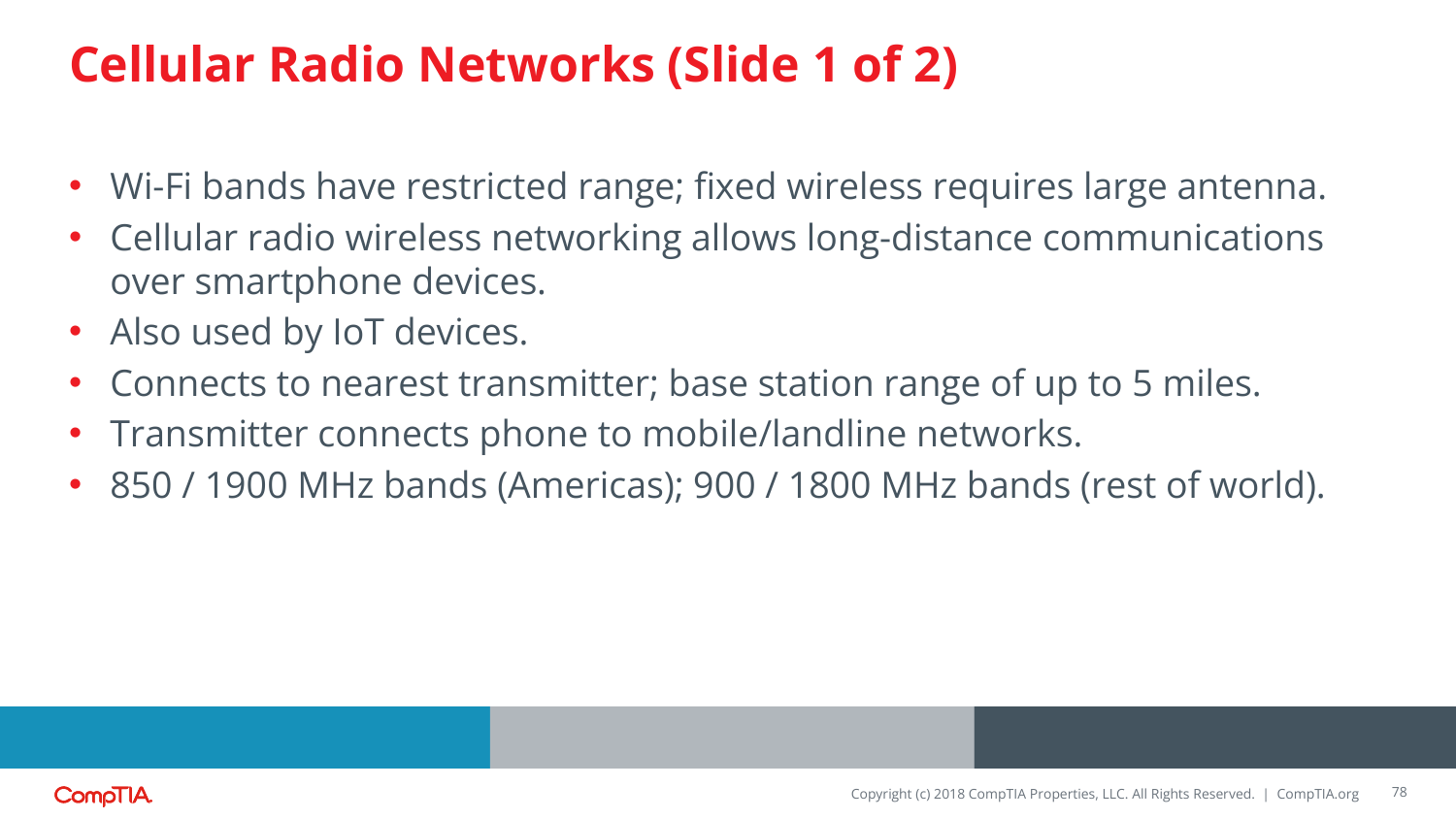

# Cellular Radio Networks (Slide 1 of 2)
Wi-Fi bands have restricted range; fixed wireless requires large antenna.
Cellular radio wireless networking allows long-distance communications over smartphone devices.
Also used by IoT devices.
Connects to nearest transmitter; base station range of up to 5 miles.
Transmitter connects phone to mobile/landline networks.
850 / 1900 MHz bands (Americas); 900 / 1800 MHz bands (rest of world).
78